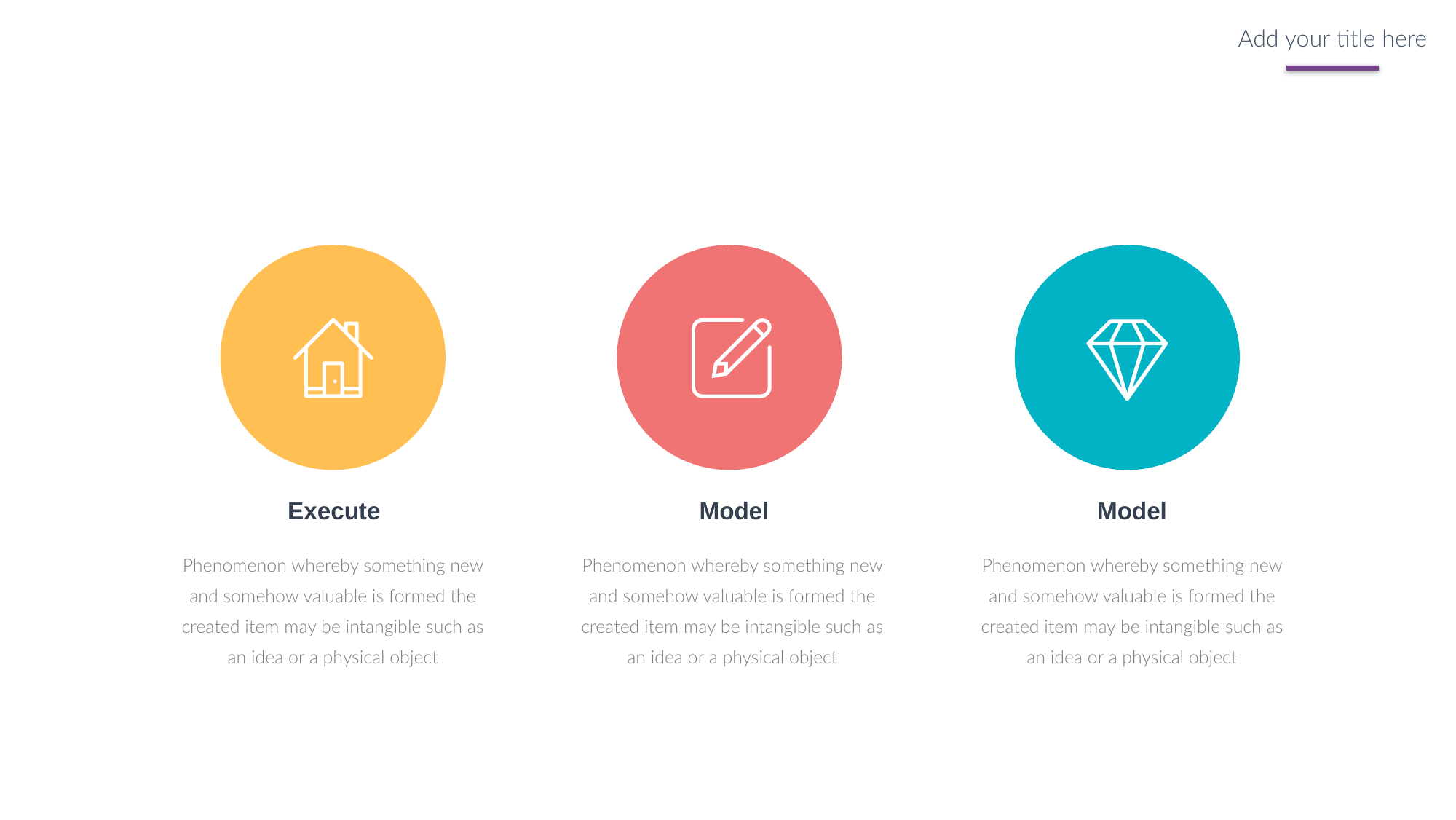

Add your title here

Execute
Model
Model
Phenomenon whereby something new and somehow valuable is formed the created item may be intangible such as an idea or a physical object
Phenomenon whereby something new and somehow valuable is formed the created item may be intangible such as an idea or a physical object
Phenomenon whereby something new and somehow valuable is formed the created item may be intangible such as an idea or a physical object